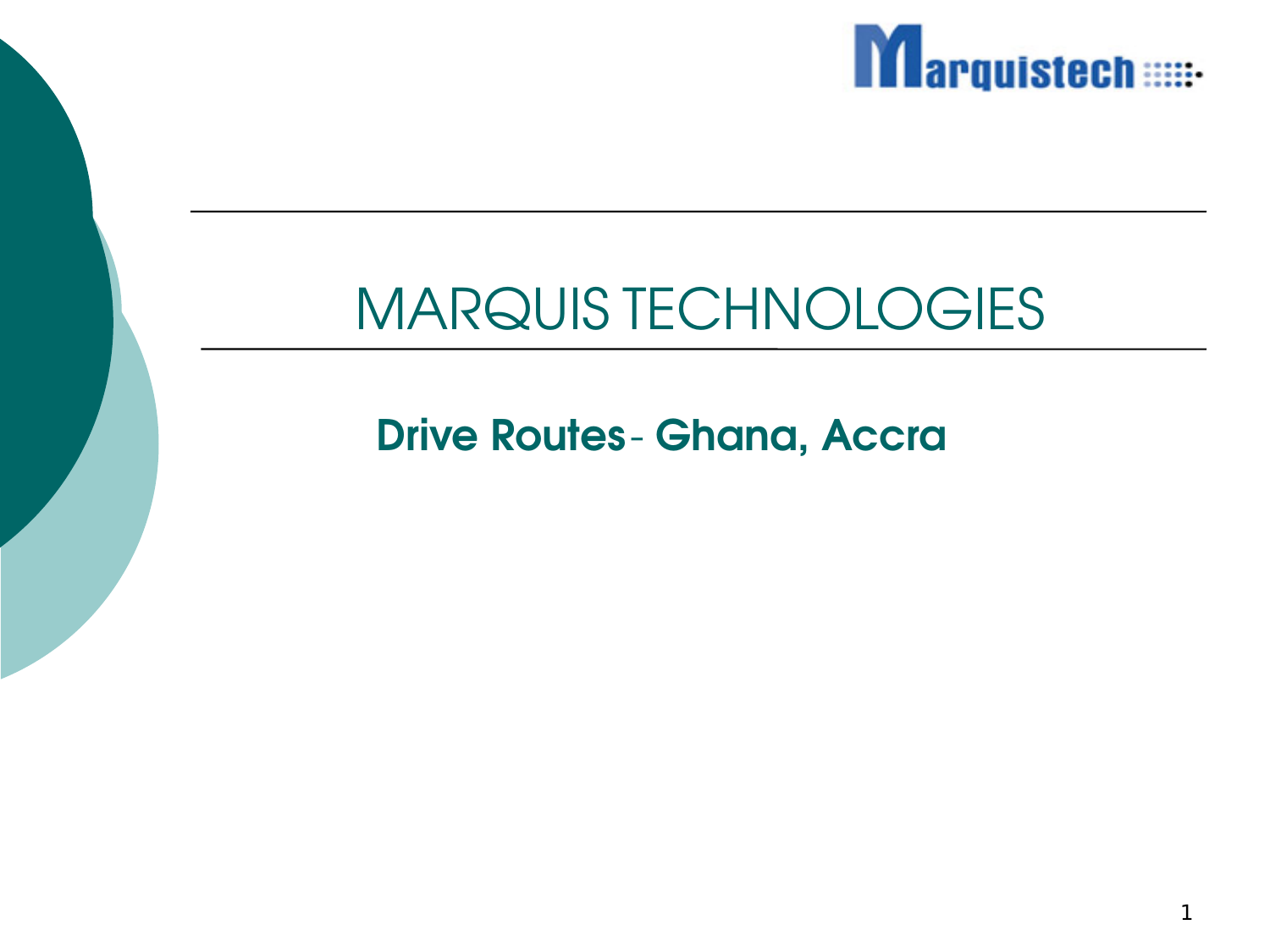

# MARQUIS TECHNOLOGIES
Drive Routes	- Ghana, Accra

1